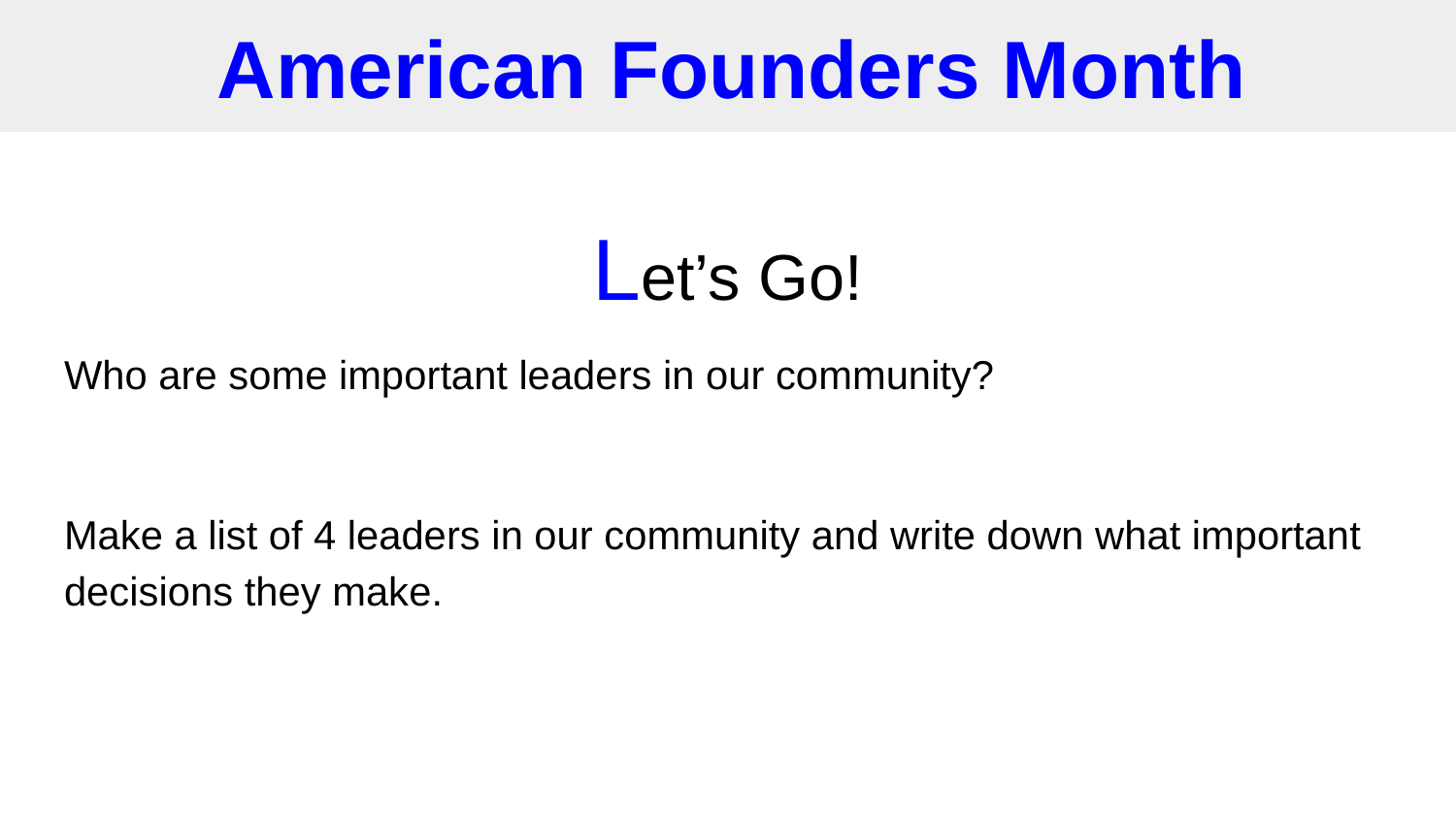

# American Founders Month
Let’s Go!
Who are some important leaders in our community?

Make a list of 4 leaders in our community and write down what important decisions they make.